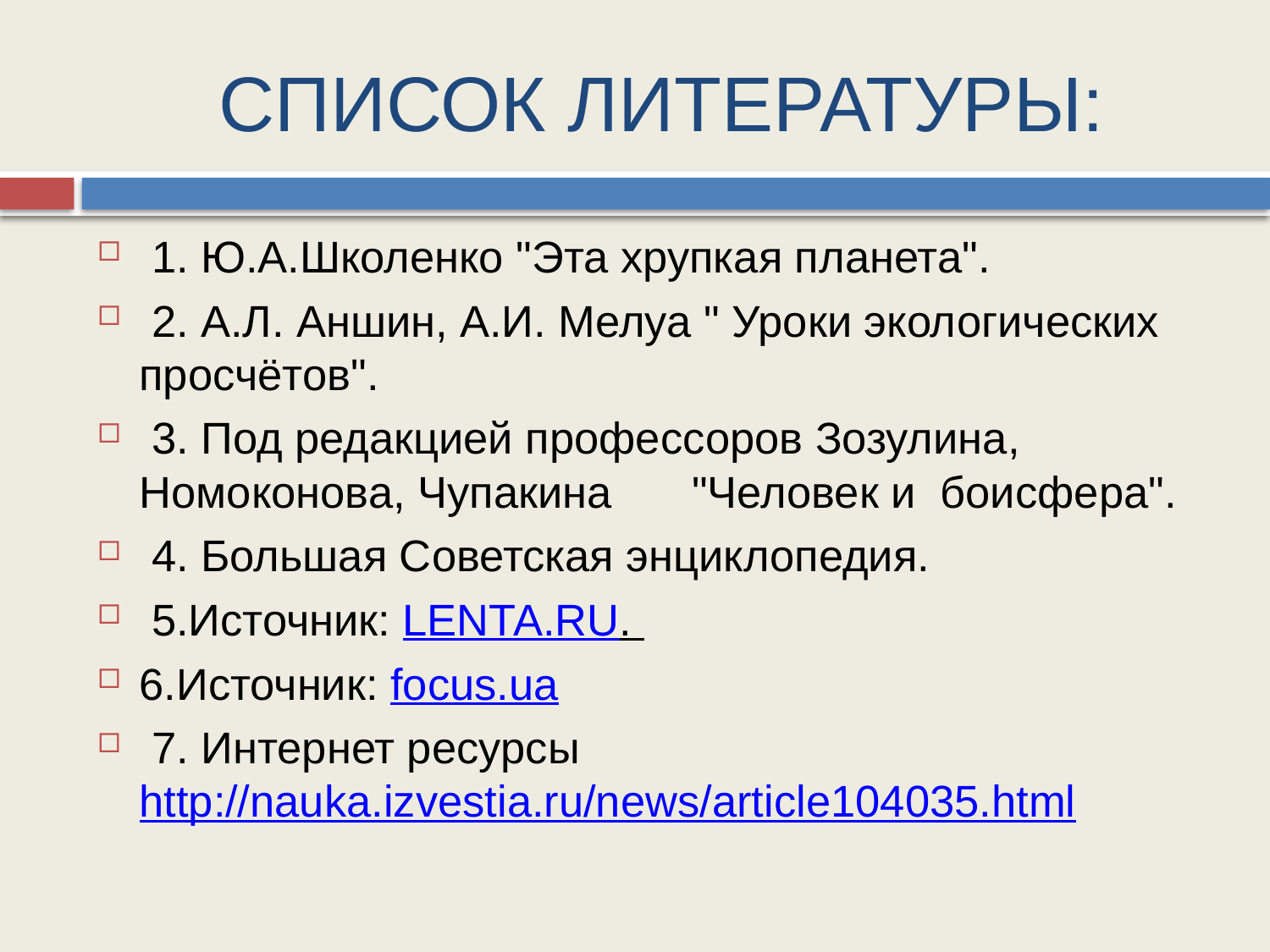

# СПИСОК ЛИТЕРАТУРЫ:
 1. Ю.А.Школенко "Эта хрупкая планета".
 2. А.Л. Аншин, А.И. Мелуа " Уроки экологических просчётов".
 3. Под редакцией профессоров Зозулина, Номоконова, Чупакина   	"Человек и  боисфера".
 4. Большая Советская энциклопедия.
 5.Источник: LENTA.RU.
6.Источник: focus.ua
 7. Интернет ресурсы http://nauka.izvestia.ru/news/article104035.html